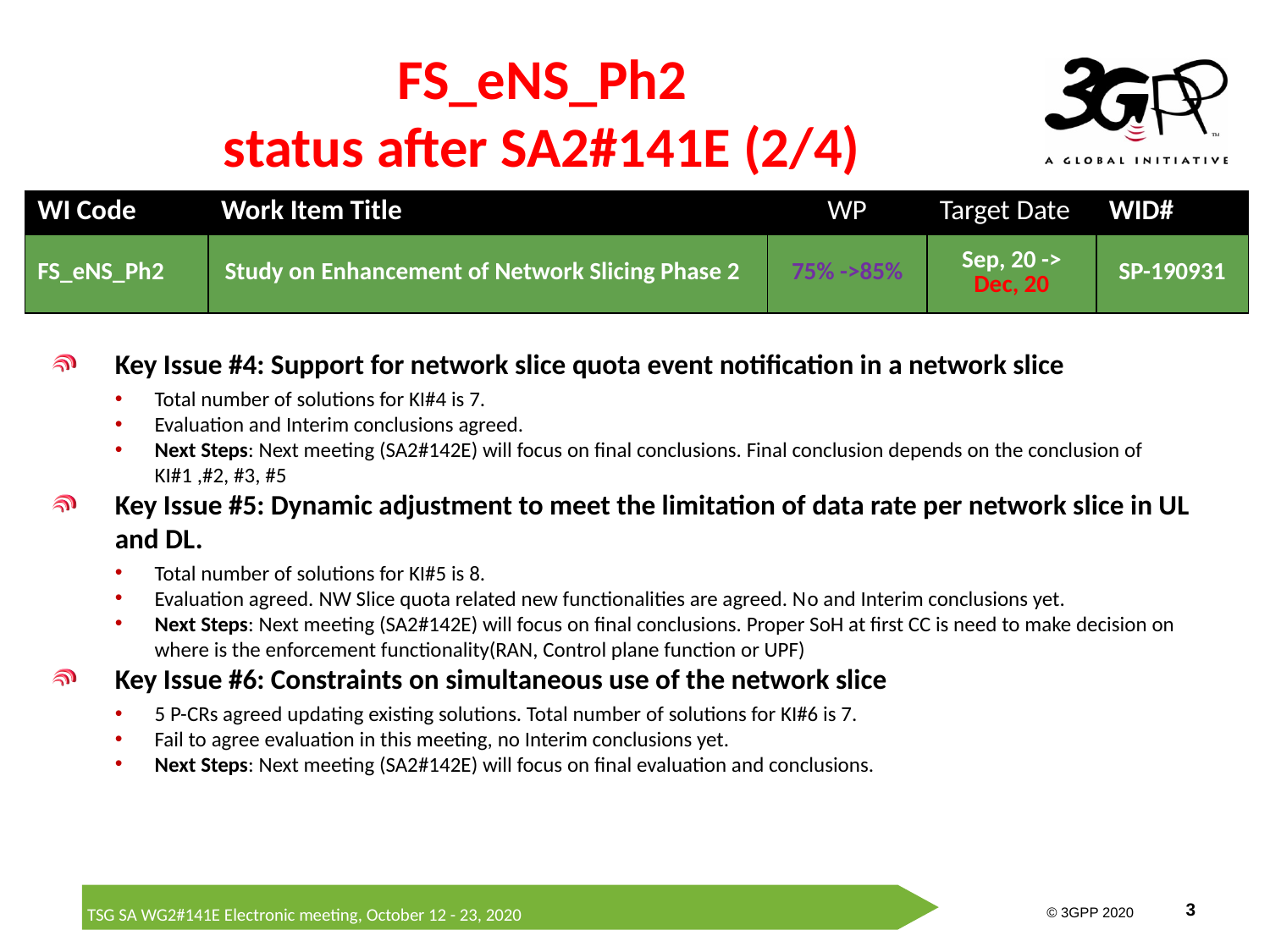

# FS_eNS_Ph2 status after SA2#141E (2/4)
| WI Code | Work Item Title | WP | Target Date | WID# |
| --- | --- | --- | --- | --- |
| FS\_eNS\_Ph2 | Study on Enhancement of Network Slicing Phase 2 | 75% ->85% | Sep, 20 -> Dec, 20 | SP-190931 |
Key Issue #4: Support for network slice quota event notification in a network slice
Total number of solutions for KI#4 is 7.
Evaluation and Interim conclusions agreed.
Next Steps: Next meeting (SA2#142E) will focus on final conclusions. Final conclusion depends on the conclusion of KI#1 ,#2, #3, #5
Key Issue #5: Dynamic adjustment to meet the limitation of data rate per network slice in UL and DL.
Total number of solutions for KI#5 is 8.
Evaluation agreed. NW Slice quota related new functionalities are agreed. No and Interim conclusions yet.
Next Steps: Next meeting (SA2#142E) will focus on final conclusions. Proper SoH at first CC is need to make decision on where is the enforcement functionality(RAN, Control plane function or UPF)
Key Issue #6: Constraints on simultaneous use of the network slice
5 P-CRs agreed updating existing solutions. Total number of solutions for KI#6 is 7.
Fail to agree evaluation in this meeting, no Interim conclusions yet.
Next Steps: Next meeting (SA2#142E) will focus on final evaluation and conclusions.